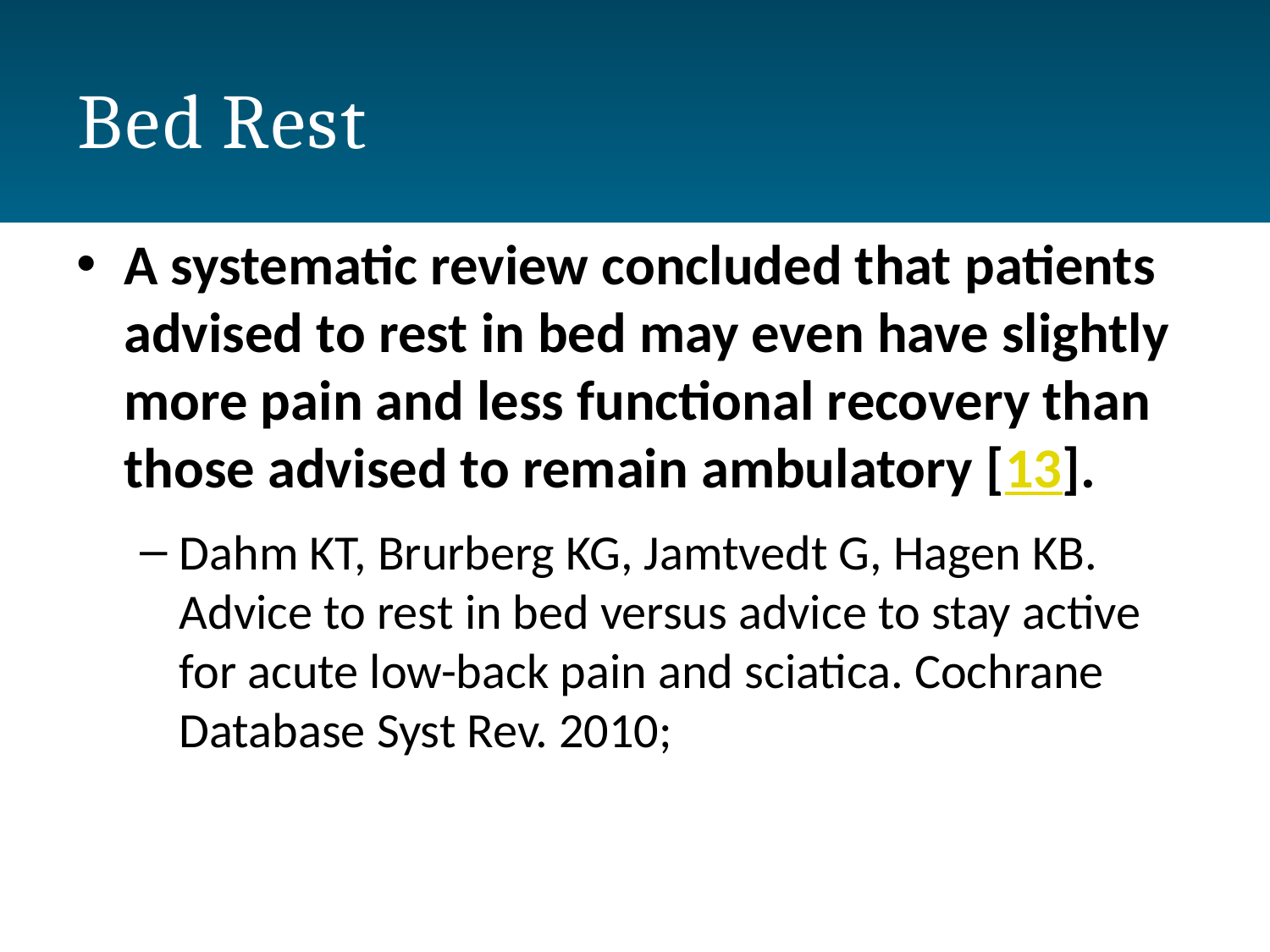

# Bed Rest
A systematic review concluded that patients advised to rest in bed may even have slightly more pain and less functional recovery than those advised to remain ambulatory [13].
Dahm KT, Brurberg KG, Jamtvedt G, Hagen KB. Advice to rest in bed versus advice to stay active for acute low-back pain and sciatica. Cochrane Database Syst Rev. 2010;